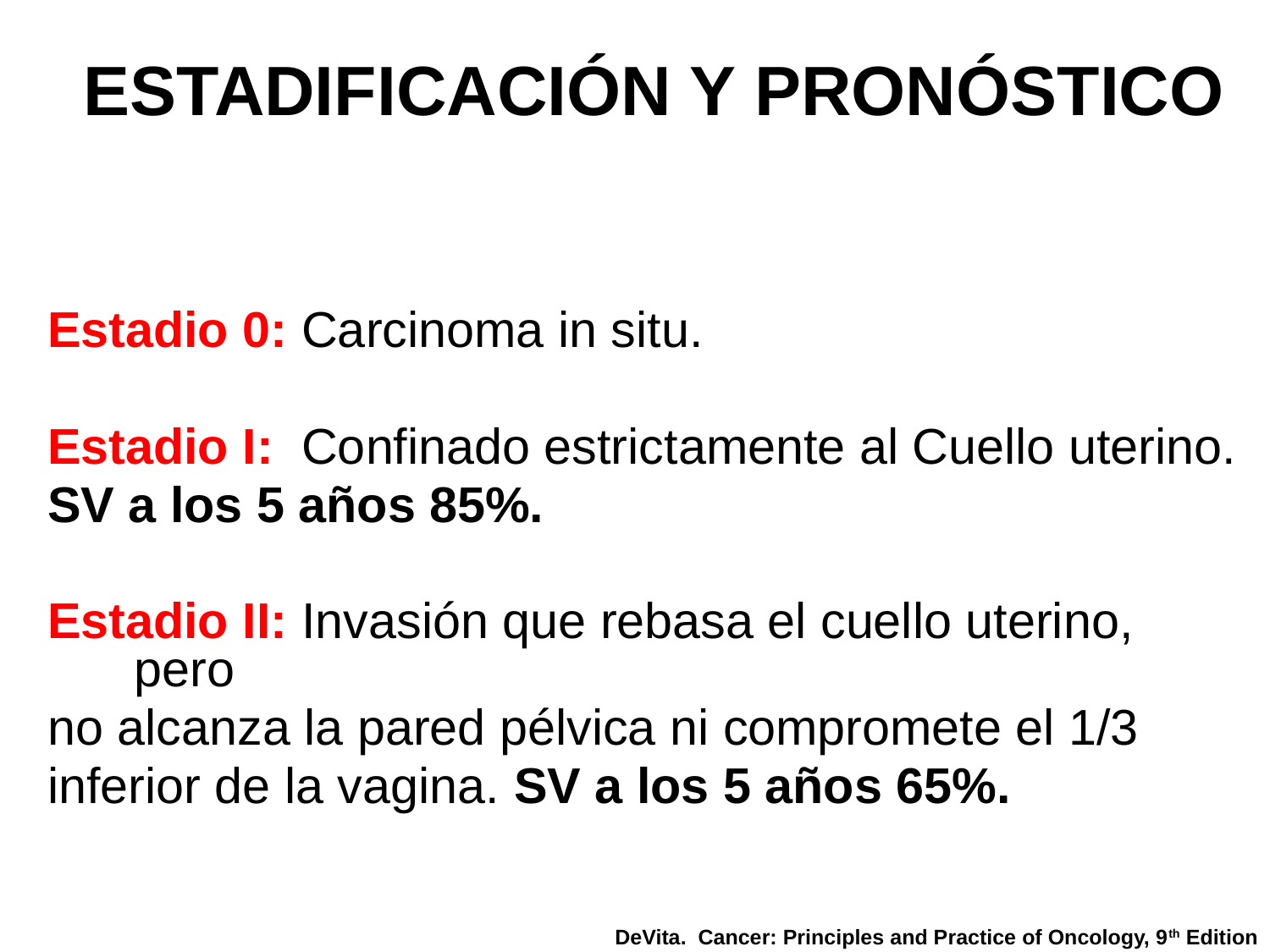

# ESTADIFICACIÓN Y PRONÓSTICO

Estadio 0: Carcinoma in situ.

Estadio I:  Confinado estrictamente al Cuello uterino.
SV a los 5 años 85%.

Estadio II: Invasión que rebasa el cuello uterino, pero
no alcanza la pared pélvica ni compromete el 1/3
inferior de la vagina. SV a los 5 años 65%.

DeVita.  Cancer: Principles and Practice of Oncology, 9th Edition